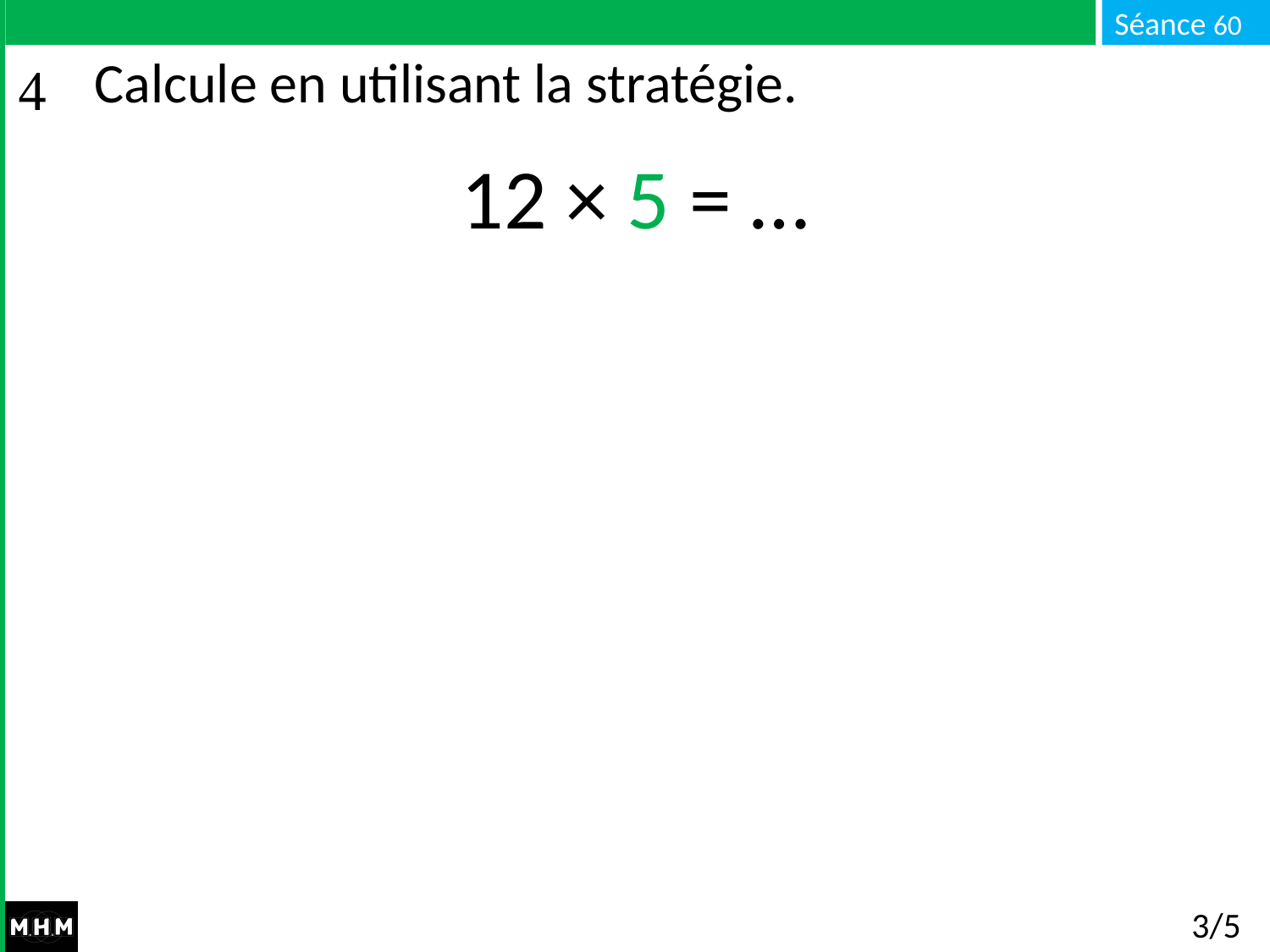

# Calcule en utilisant la stratégie.
12 × 5 = …
3/5